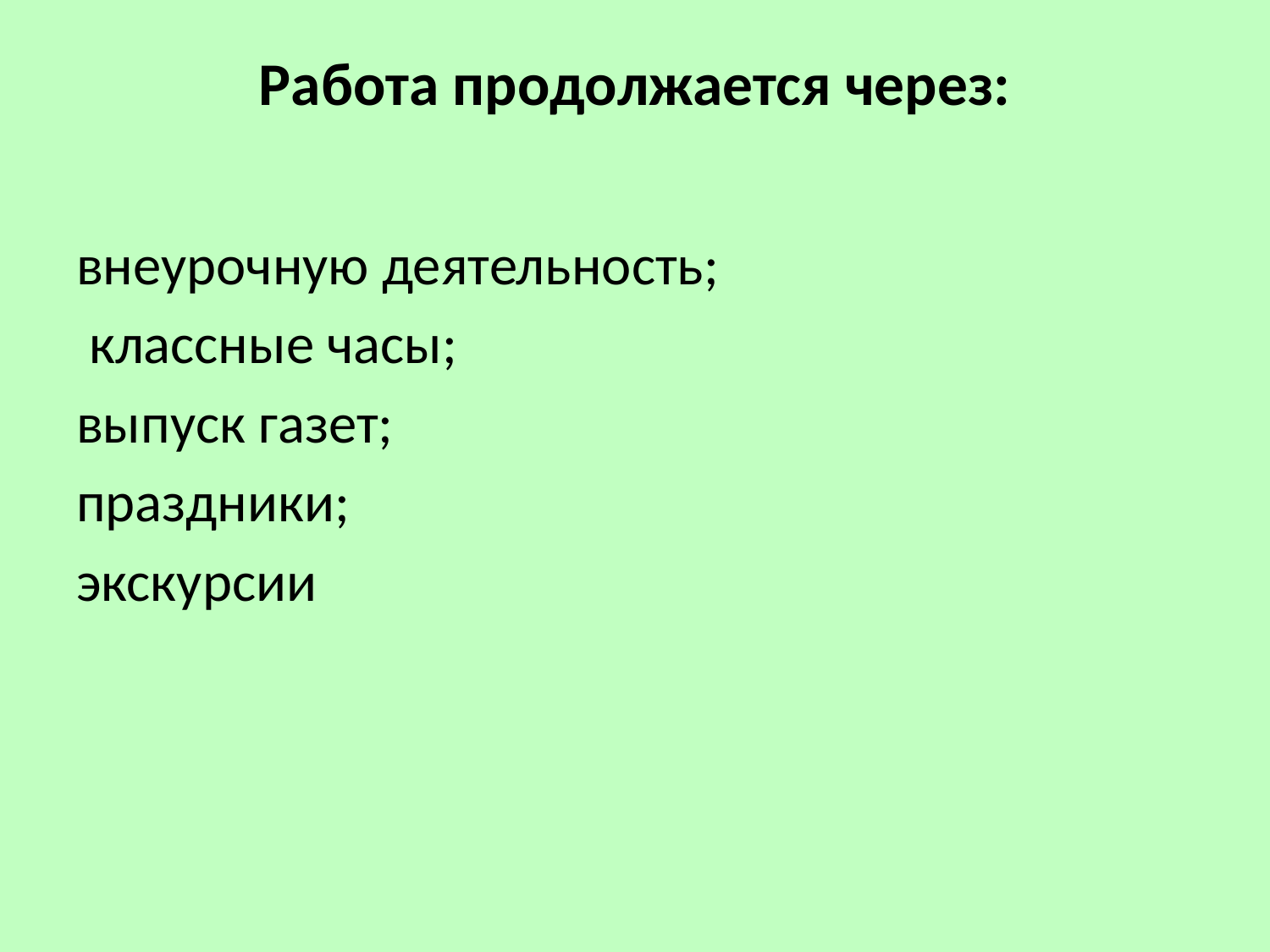

# Работа продолжается через:
внеурочную деятельность;
 классные часы;
выпуск газет;
праздники;
экскурсии